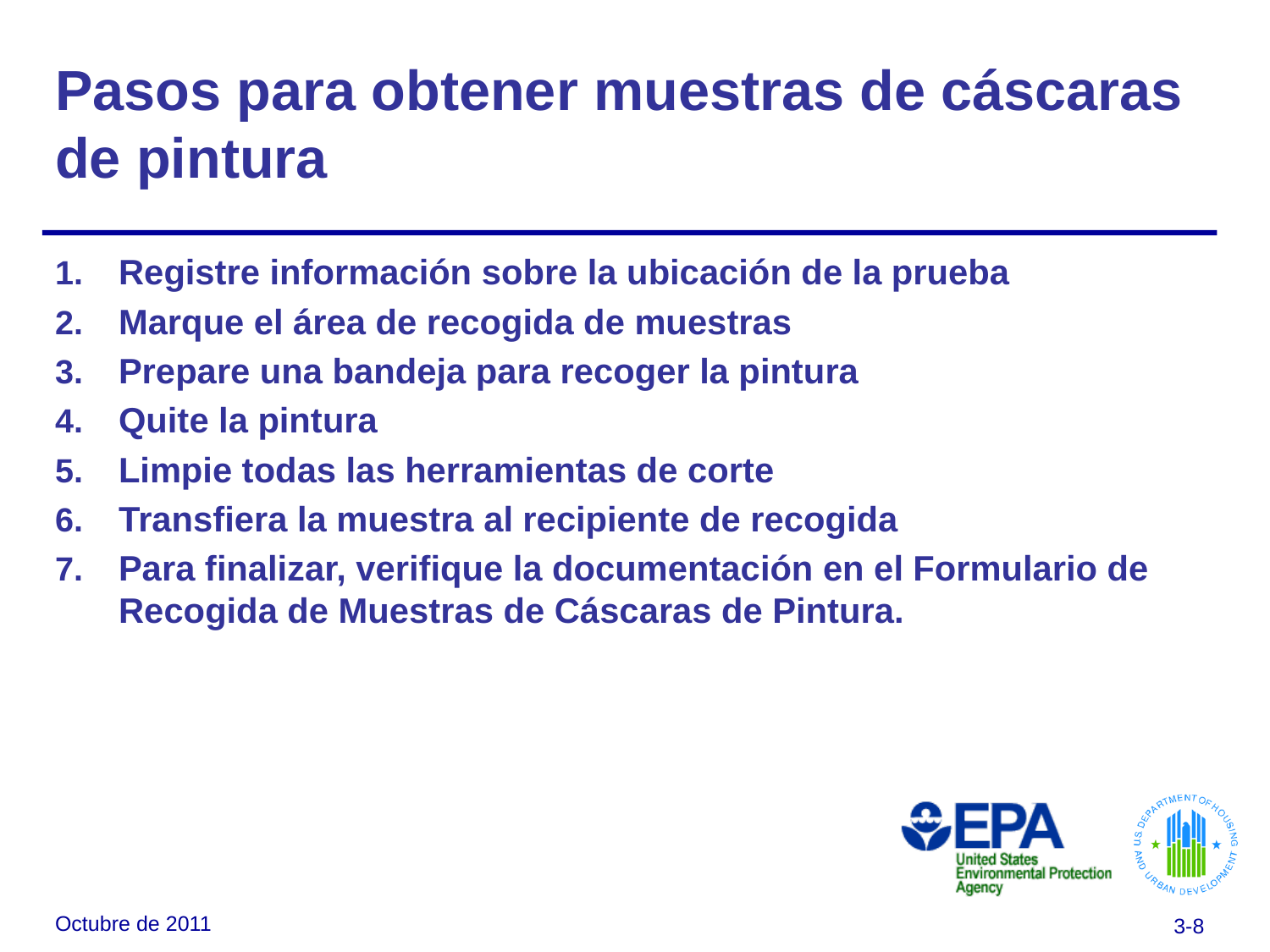

# Pasos para obtener muestras de cáscaras de pintura
Registre información sobre la ubicación de la prueba
Marque el área de recogida de muestras
Prepare una bandeja para recoger la pintura
Quite la pintura
Limpie todas las herramientas de corte
Transfiera la muestra al recipiente de recogida
Para finalizar, verifique la documentación en el Formulario de Recogida de Muestras de Cáscaras de Pintura.
Octubre de 2011
3-8